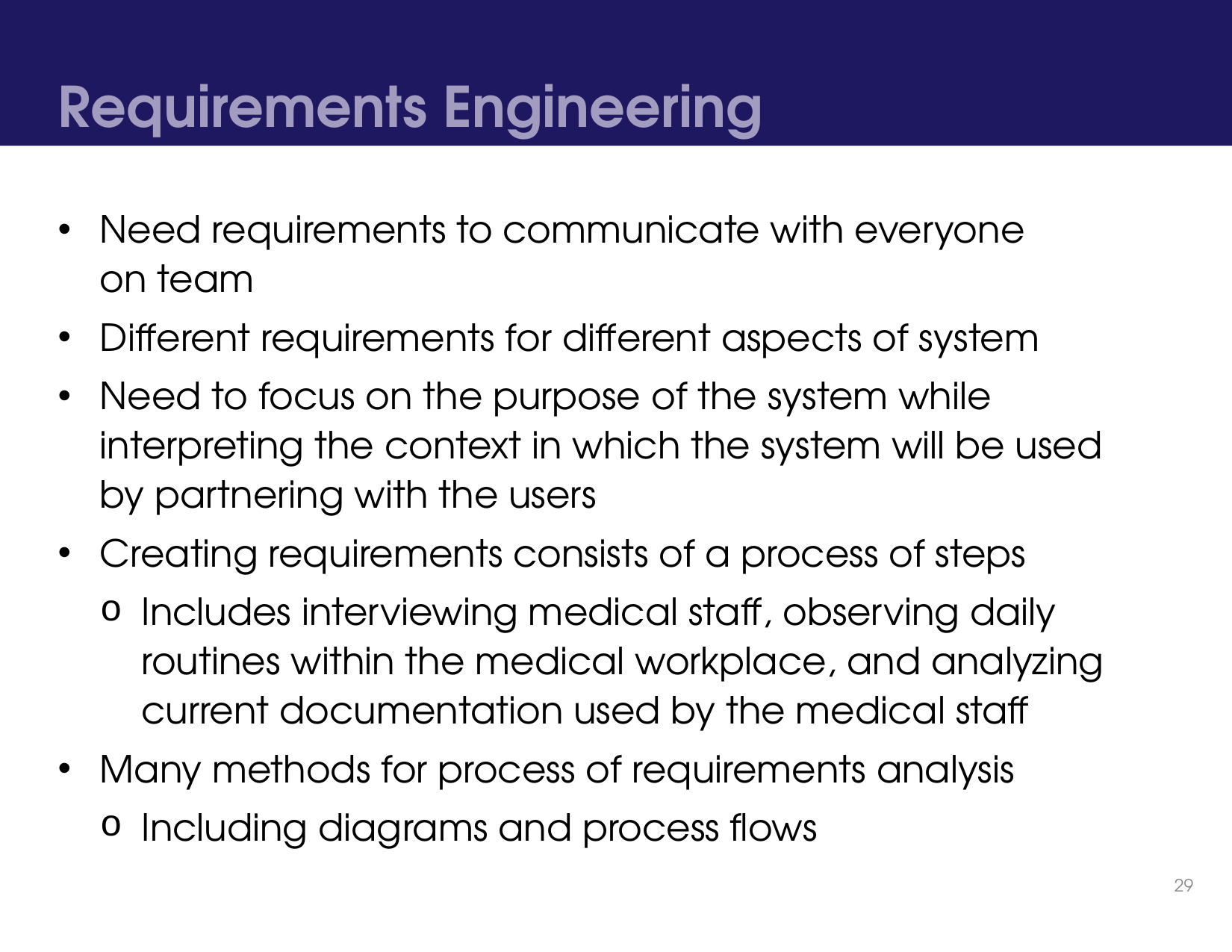

# Requirements Engineering
Need requirements to communicate with everyone
on team
Different requirements for different aspects of system
Need to focus on the purpose of the system while interpreting the context in which the system will be used by partnering with the users
Creating requirements consists of a process of steps
Includes interviewing medical staff, observing daily routines within the medical workplace, and analyzing current documentation used by the medical staff
Many methods for process of requirements analysis
Including diagrams and process flows

29